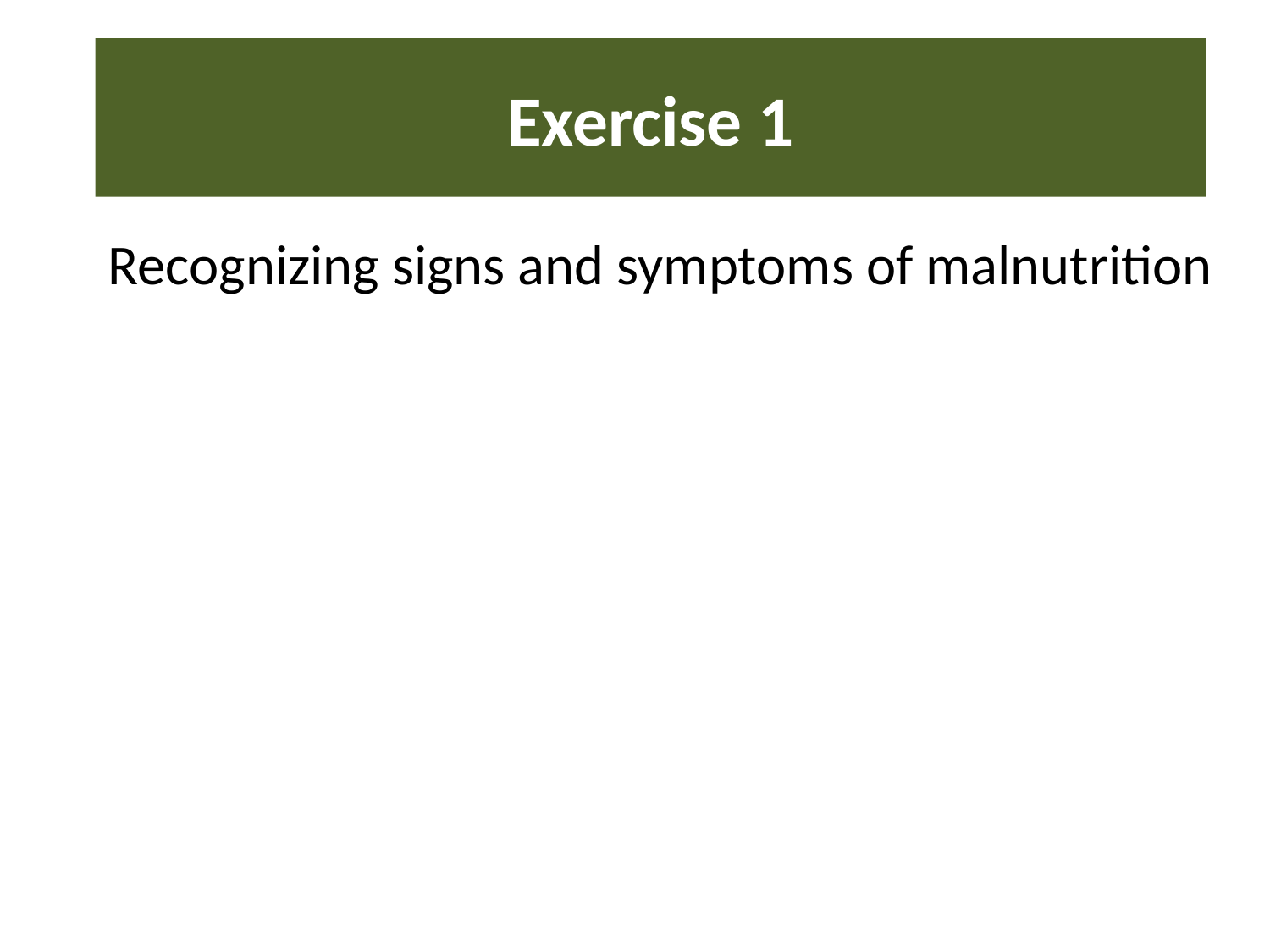

# Exercise 1
Recognizing signs and symptoms of malnutrition